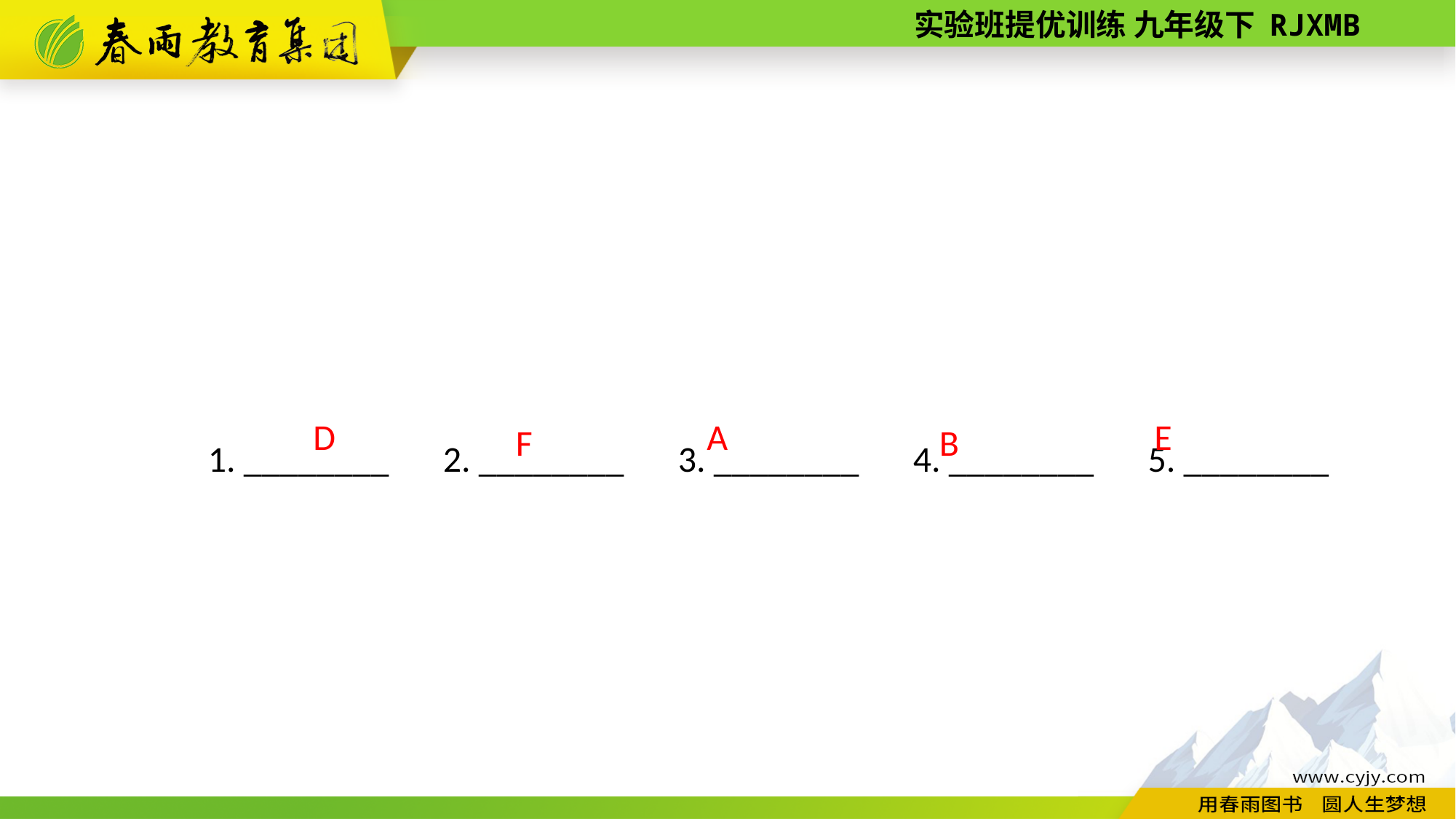

1. ________　2. ________　3. ________　4. ________　5. ________
 E
D
 A
B
F